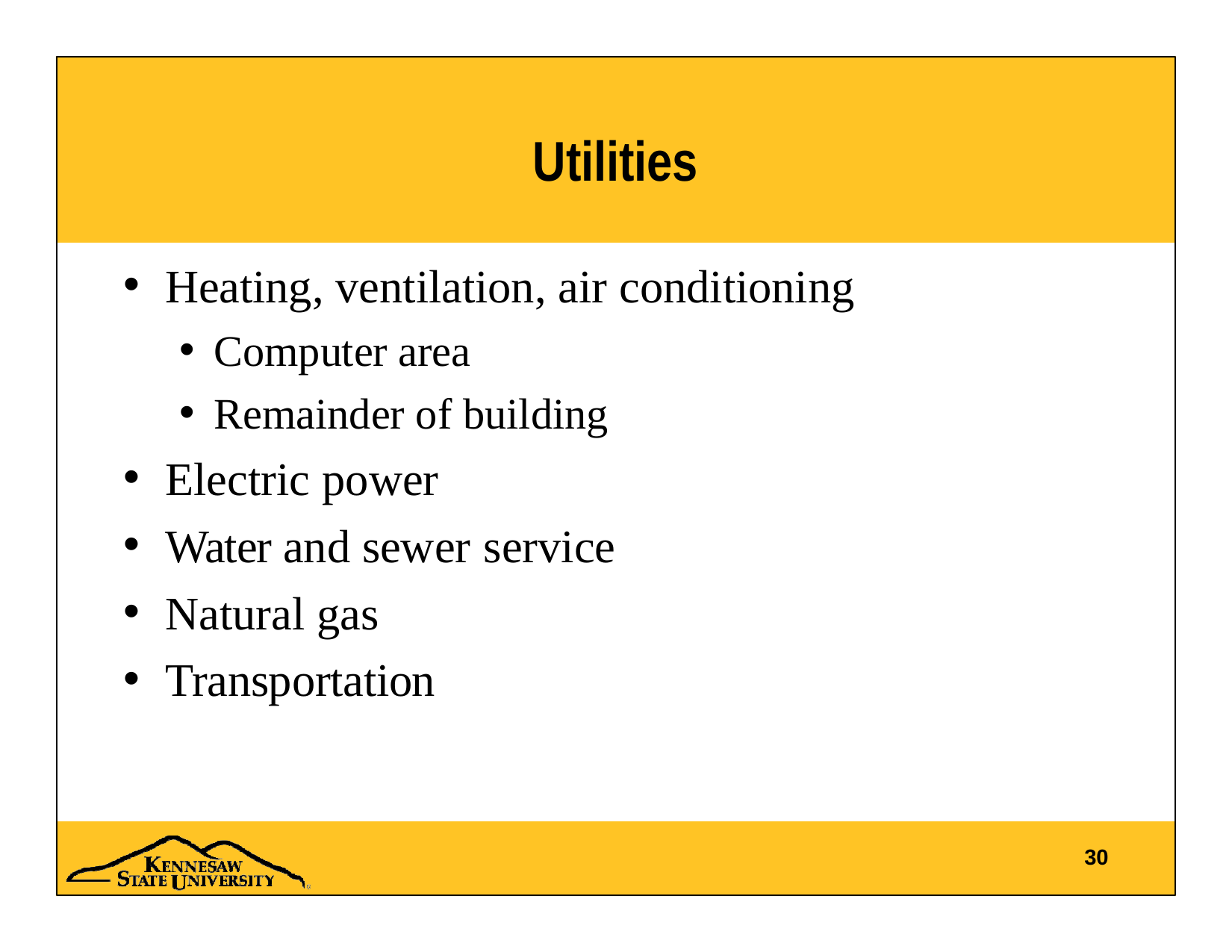

# Utilities
Heating, ventilation, air conditioning
Computer area
Remainder of building
Electric power
Water and sewer service
Natural gas
Transportation

30